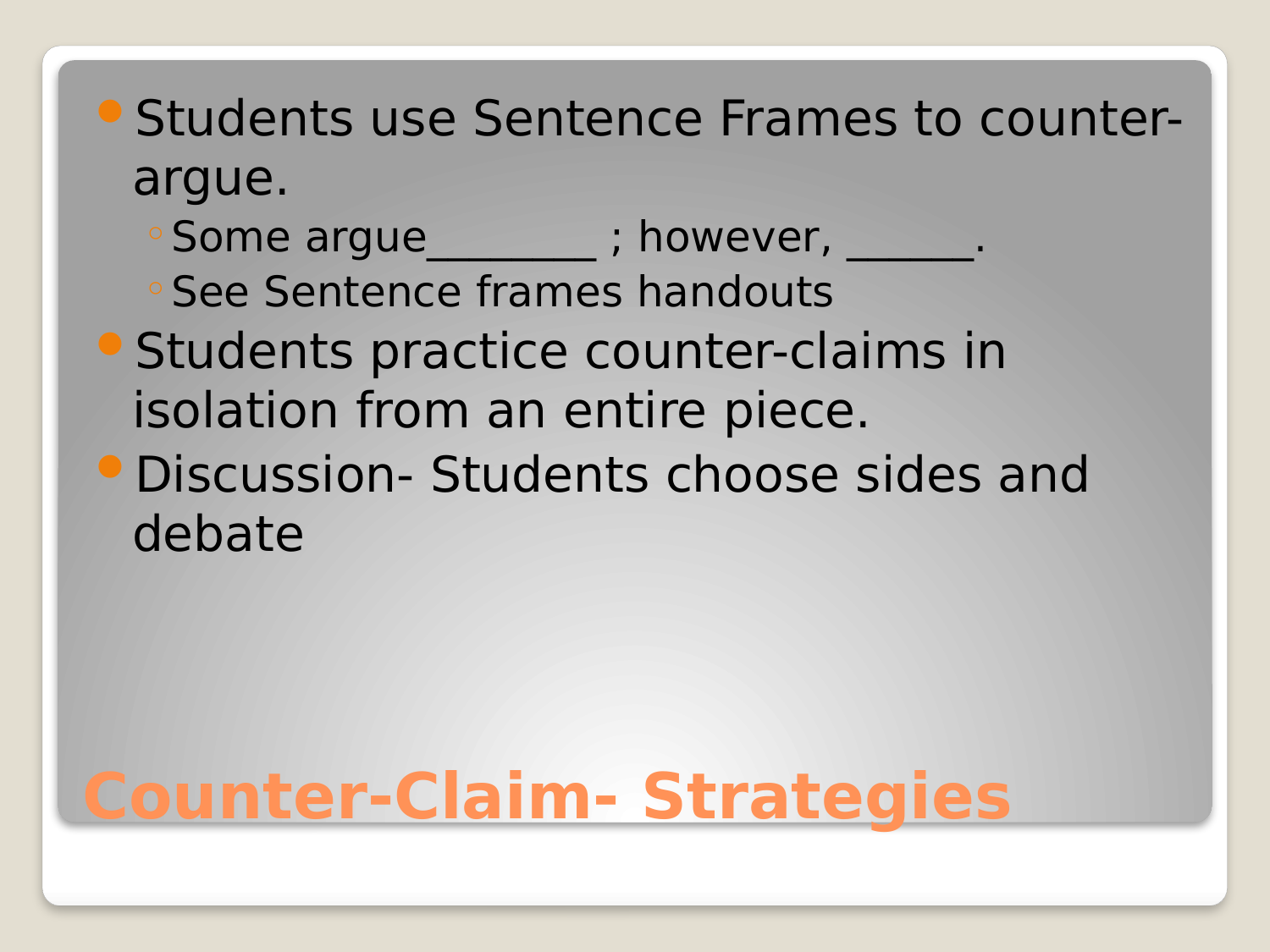

Students use Sentence Frames to counter-argue.
Some argue________ ; however, ______.
See Sentence frames handouts
Students practice counter-claims in isolation from an entire piece.
Discussion- Students choose sides and debate

# Counter-Claim- Strategies